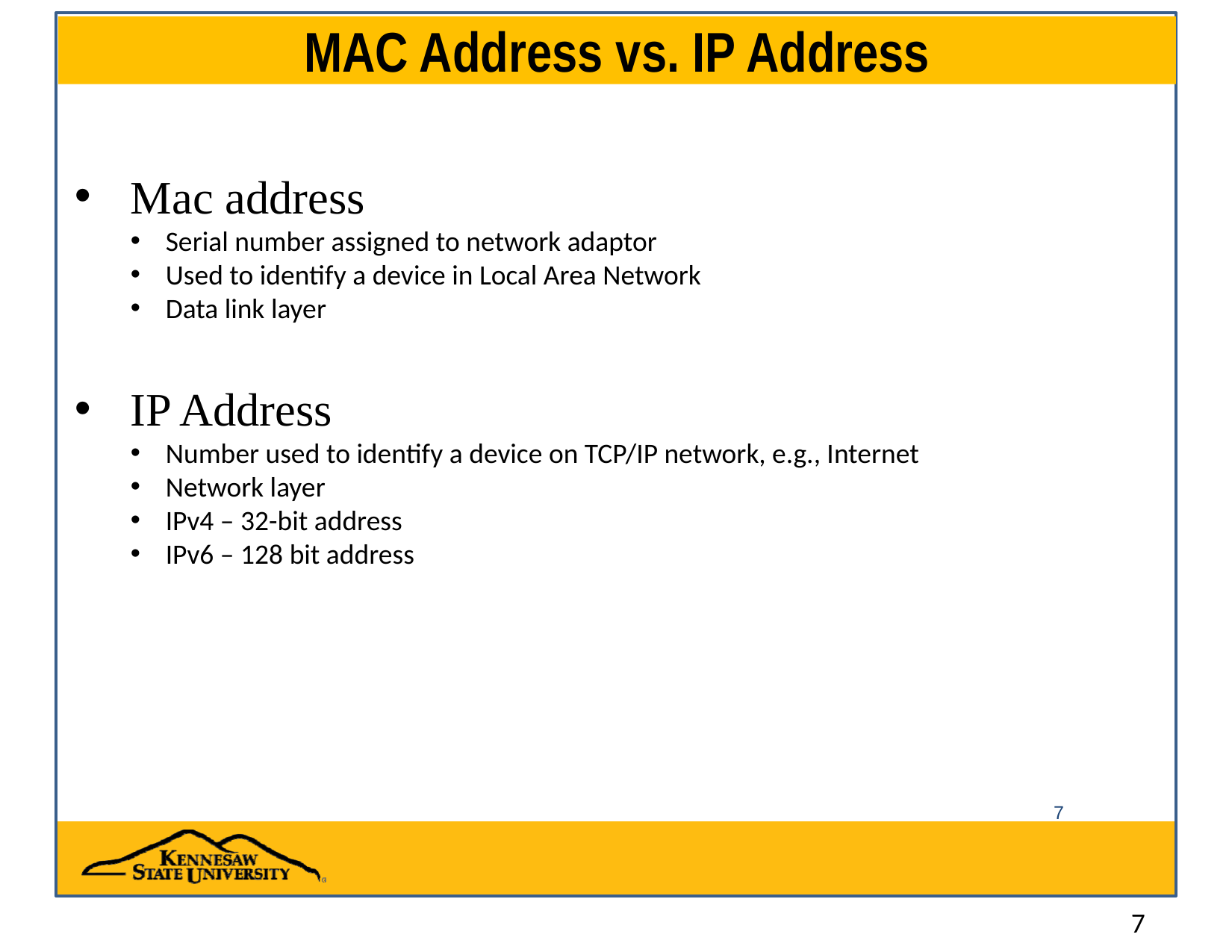

# MAC Address vs. IP Address
Mac address
Serial number assigned to network adaptor
Used to identify a device in Local Area Network
Data link layer

IP Address
Number used to identify a device on TCP/IP network, e.g., Internet
Network layer
IPv4 – 32-bit address
IPv6 – 128 bit address

7